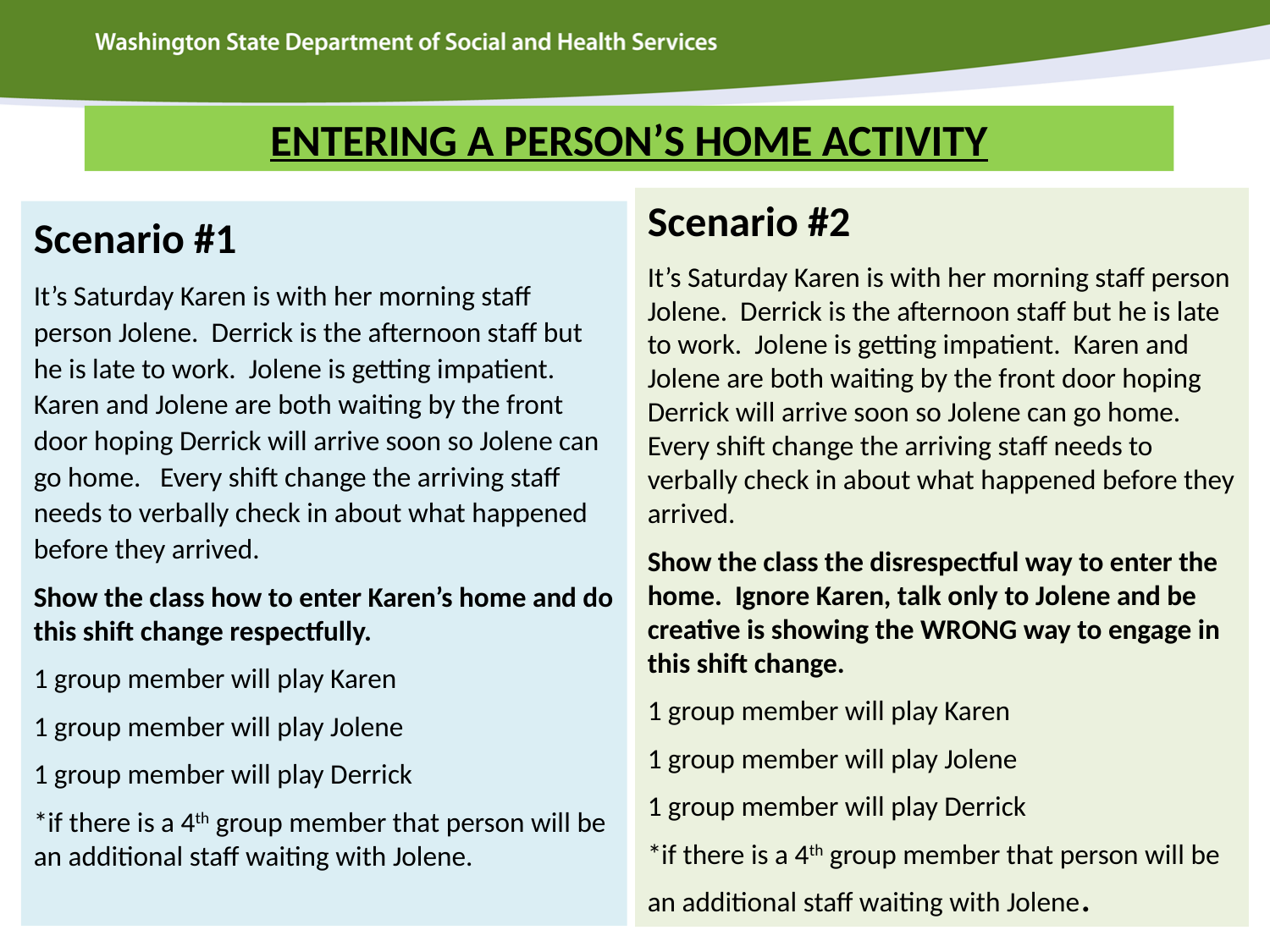

ENTERING A PERSON’S HOME ACTIVITY
Scenario #2
It’s Saturday Karen is with her morning staff person Jolene.  Derrick is the afternoon staff but he is late to work.  Jolene is getting impatient.  Karen and Jolene are both waiting by the front door hoping Derrick will arrive soon so Jolene can go home.   Every shift change the arriving staff needs to verbally check in about what happened before they arrived.
Show the class the disrespectful way to enter the home.  Ignore Karen, talk only to Jolene and be creative is showing the WRONG way to engage in this shift change.
1 group member will play Karen
1 group member will play Jolene
1 group member will play Derrick
*if there is a 4th group member that person will be an additional staff waiting with Jolene.
Scenario #1
It’s Saturday Karen is with her morning staff person Jolene.  Derrick is the afternoon staff but he is late to work.  Jolene is getting impatient.  Karen and Jolene are both waiting by the front door hoping Derrick will arrive soon so Jolene can go home.   Every shift change the arriving staff needs to verbally check in about what happened before they arrived.
Show the class how to enter Karen’s home and do this shift change respectfully.
1 group member will play Karen
1 group member will play Jolene
1 group member will play Derrick
*if there is a 4th group member that person will be an additional staff waiting with Jolene.